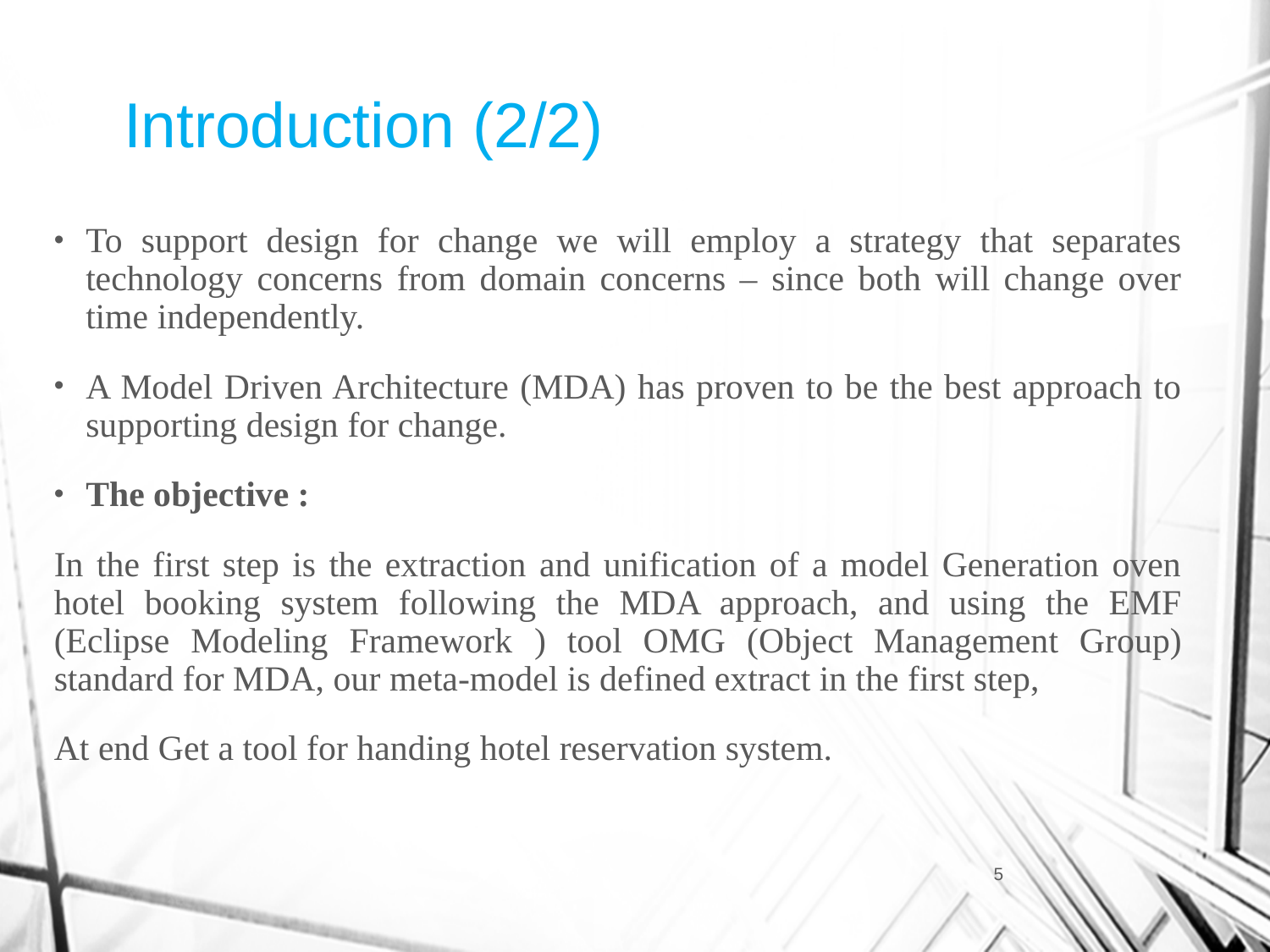

# Introduction (2/2)
To support design for change we will employ a strategy that separates technology concerns from domain concerns – since both will change over time independently.
A Model Driven Architecture (MDA) has proven to be the best approach to supporting design for change.
The objective :
In the first step is the extraction and unification of a model Generation oven hotel booking system following the MDA approach, and using the EMF (Eclipse Modeling Framework ) tool OMG (Object Management Group) standard for MDA, our meta-model is defined extract in the first step,
At end Get a tool for handing hotel reservation system.

5